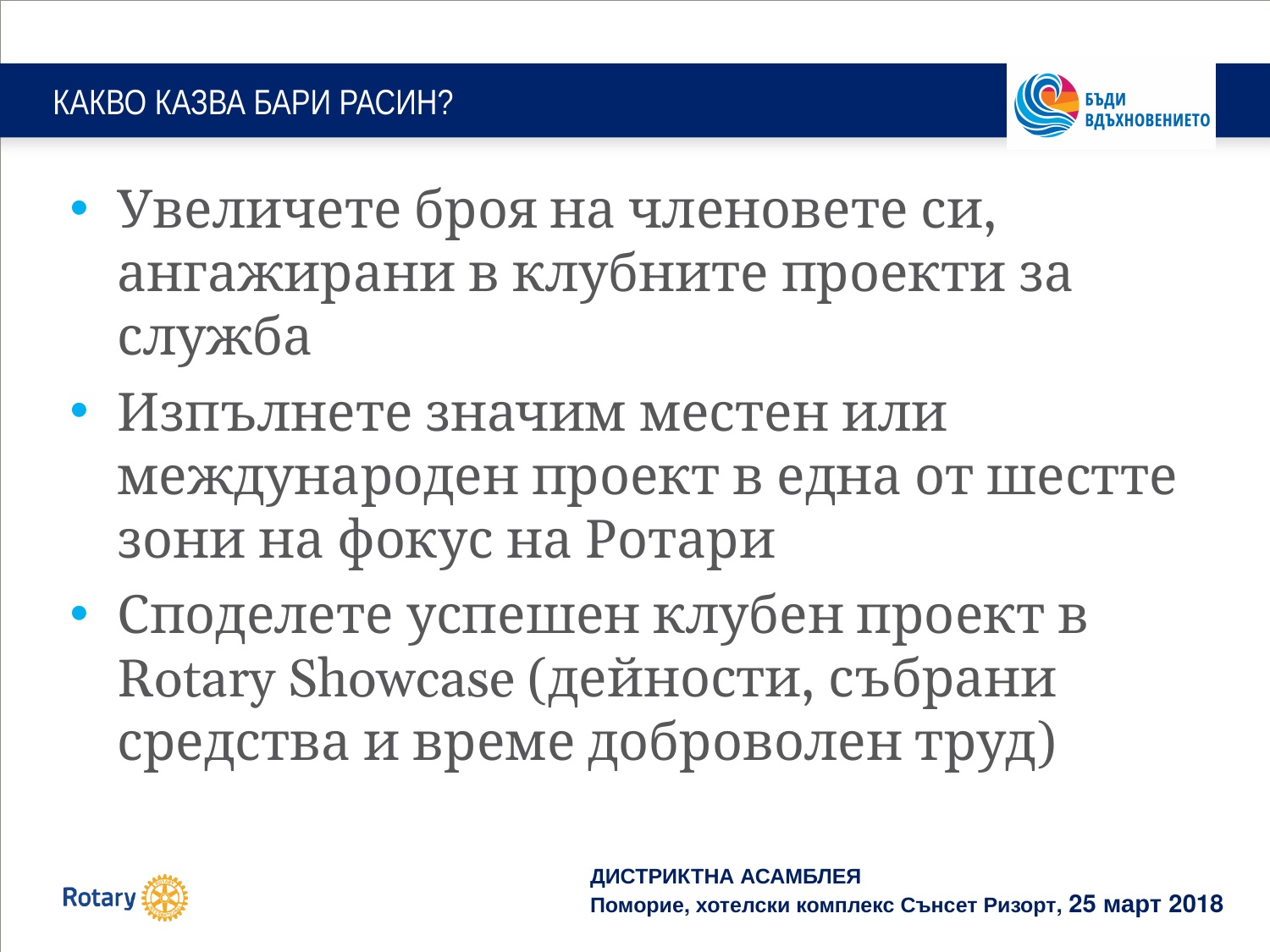

# КАКВО КАЗВА БАРИ РАСИН?
Увеличете броя на членовете си, ангажирани в клубните проекти за служба
Изпълнете значим местен или международен проект в една от шестте зони на фокус на Ротари
Споделете успешен клубен проект в Rotary Showcase (дейности, събрани средства и време доброволен труд)